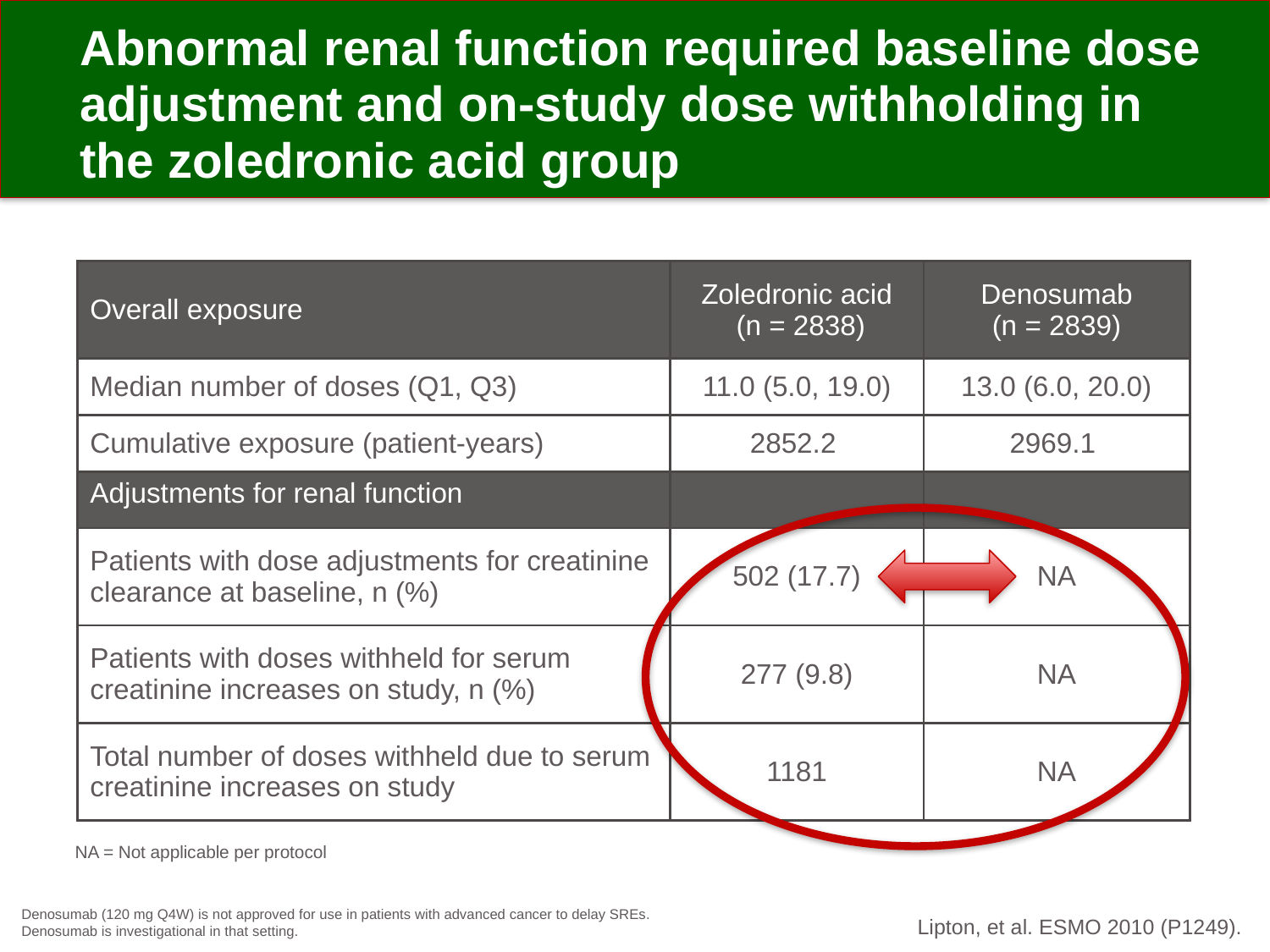

# Abnormal renal function required baseline dose adjustment and on-study dose withholding in the zoledronic acid group
| Overall exposure | Zoledronic acid (n = 2838) | Denosumab (n = 2839) |
| --- | --- | --- |
| Median number of doses (Q1, Q3) | 11.0 (5.0, 19.0) | 13.0 (6.0, 20.0) |
| Cumulative exposure (patient-years) | 2852.2 | 2969.1 |
| Adjustments for renal function |  |  |
| Patients with dose adjustments for creatinine clearance at baseline, n (%) | 502 (17.7) | NA |
| Patients with doses withheld for serum creatinine increases on study, n (%) | 277 (9.8) | NA |
| Total number of doses withheld due to serum creatinine increases on study | 1181 | NA |

NA = Not applicable per protocol
Denosumab (120 mg Q4W) is not approved for use in patients with advanced cancer to delay SREs.
Denosumab is investigational in that setting.
Lipton, et al. ESMO 2010 (P1249).